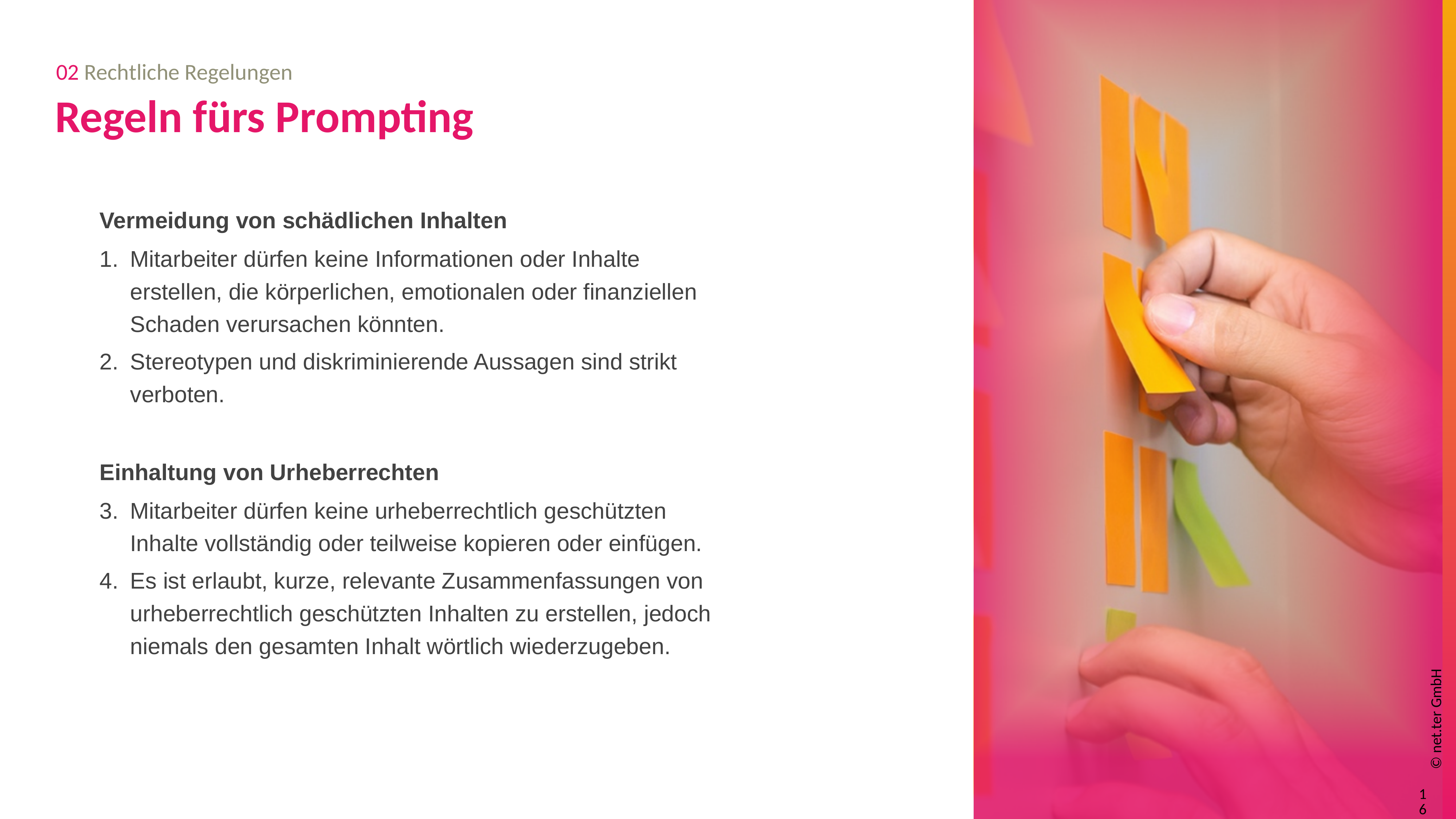

02 Rechtliche Regelungen
Regeln fürs Prompting
Vermeidung von schädlichen Inhalten
Mitarbeiter dürfen keine Informationen oder Inhalte erstellen, die körperlichen, emotionalen oder finanziellen Schaden verursachen könnten.
Stereotypen und diskriminierende Aussagen sind strikt verboten.

Einhaltung von Urheberrechten
Mitarbeiter dürfen keine urheberrechtlich geschützten Inhalte vollständig oder teilweise kopieren oder einfügen.
Es ist erlaubt, kurze, relevante Zusammenfassungen von urheberrechtlich geschützten Inhalten zu erstellen, jedoch niemals den gesamten Inhalt wörtlich wiederzugeben.

16